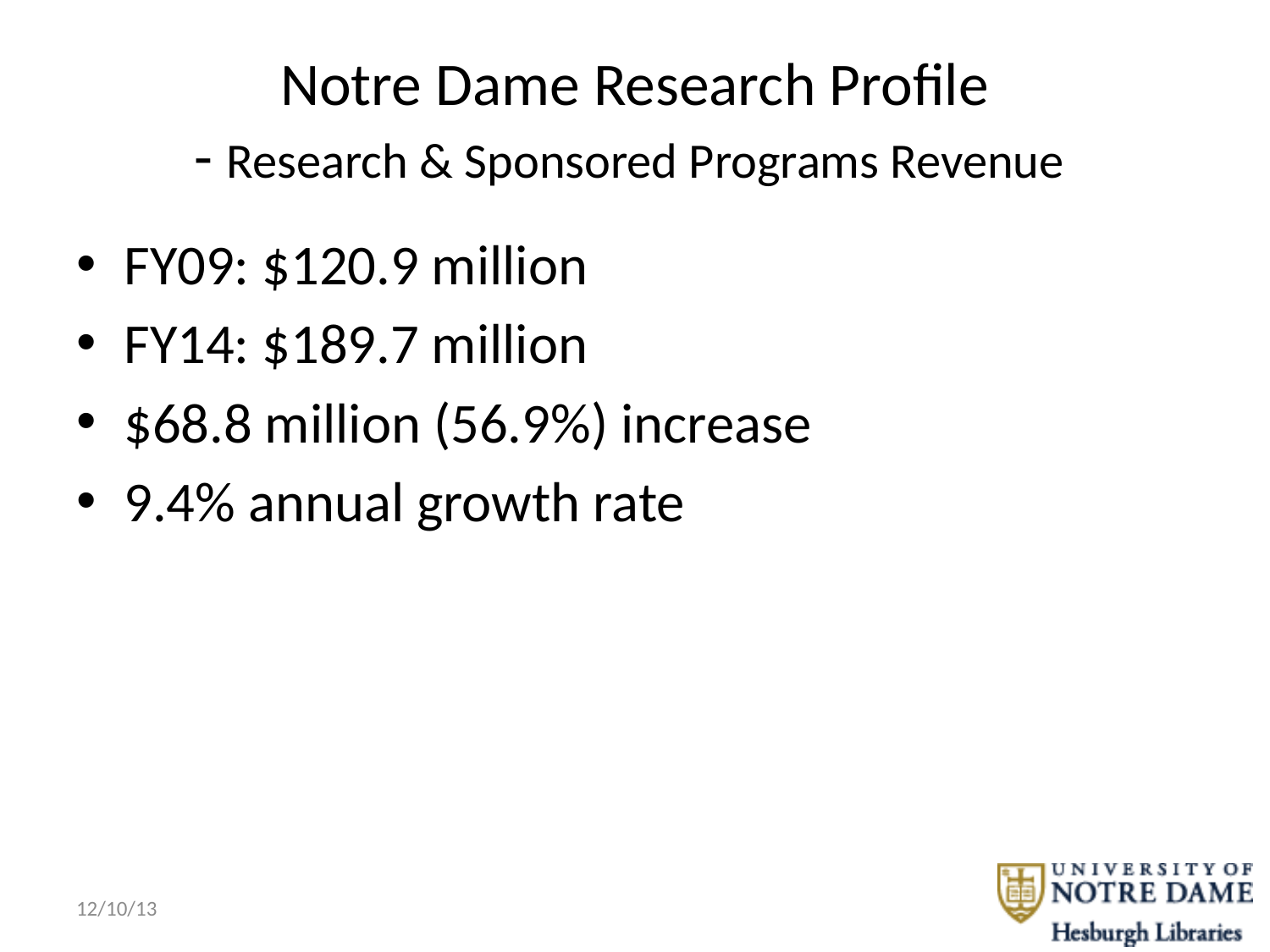

# Notre Dame Research Profile - Research & Sponsored Programs Revenue
FY09: $120.9 million
FY14: $189.7 million
$68.8 million (56.9%) increase
9.4% annual growth rate
12/10/13